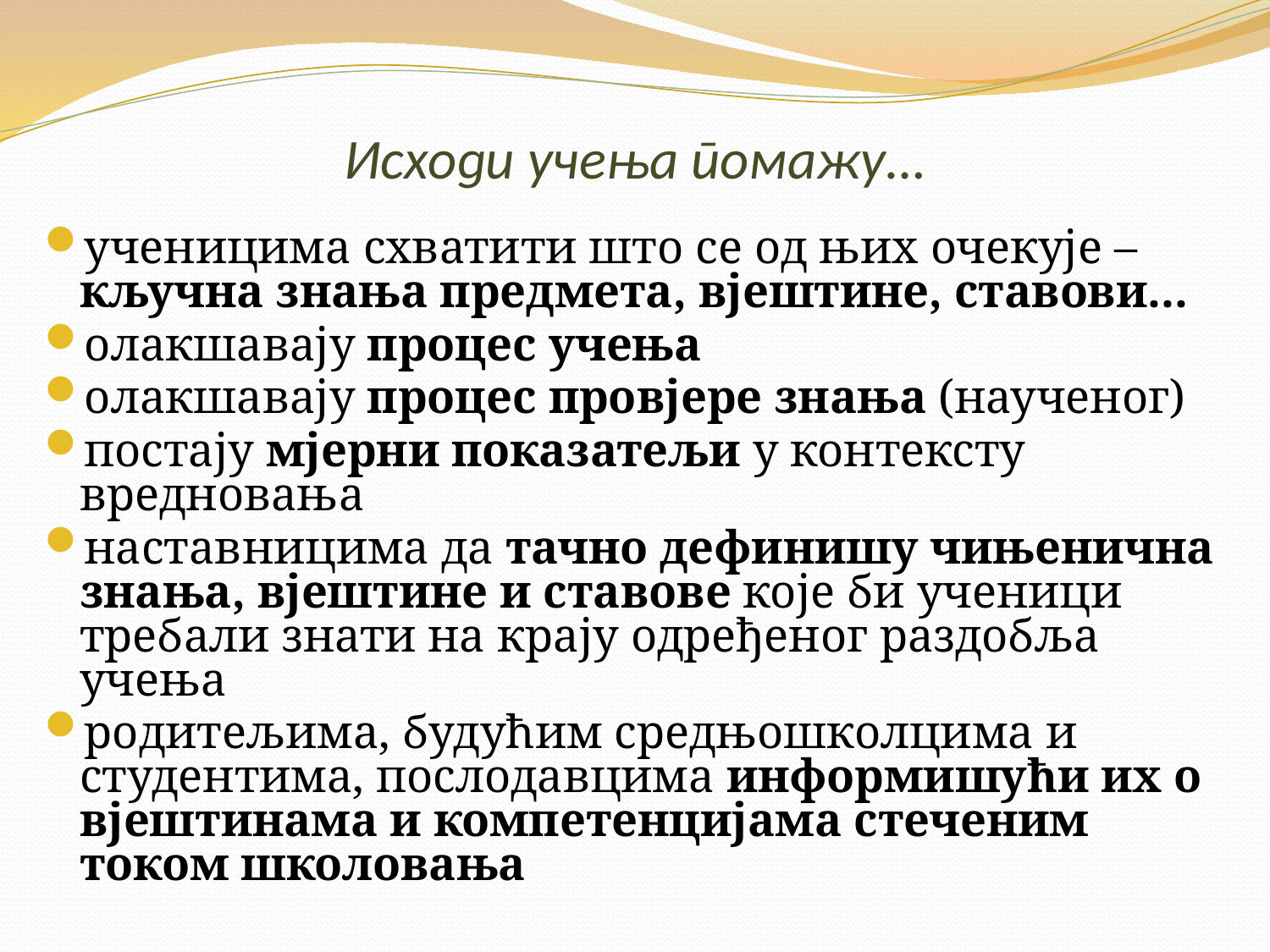

# Исходи учења помажу…
ученицима схватити што се од њих очекује – кључна знања предмета, вјештине, ставови...
олакшавају процес учења
олакшавају процес провјере знања (наученог)
постају мјерни показатељи у контексту вредновања
наставницима да тачно дефинишу чињенична знања, вјештине и ставове које би ученици требали знати на крају одређеног раздобља учења
родитељима, будућим средњошколцима и студентима, послодавцима информишући их о вјештинама и компетенцијама стеченим током школовања